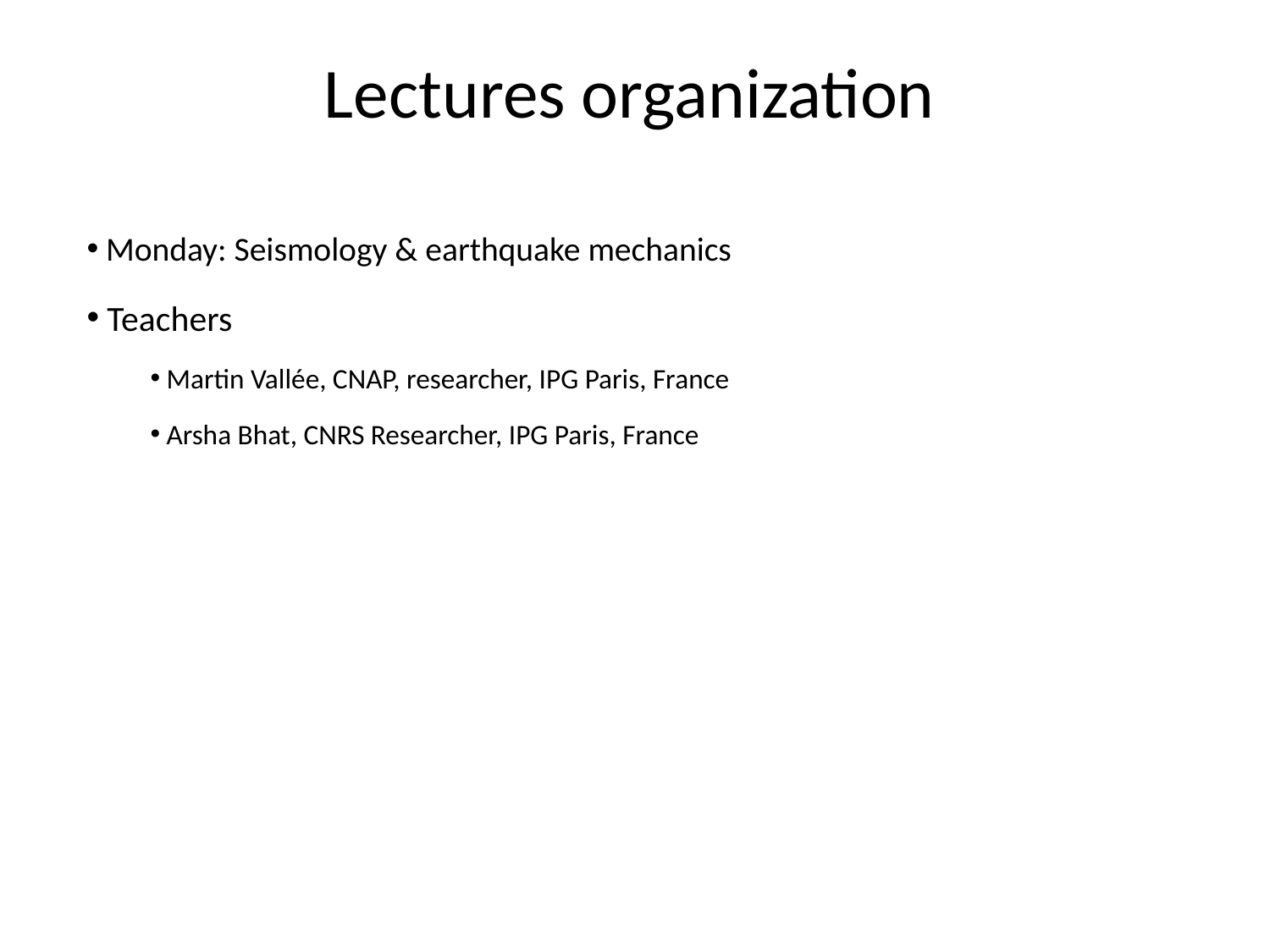

# Lectures organization
 Monday: Seismology & earthquake mechanics
 Teachers
 Martin Vallée, CNAP, researcher, IPG Paris, France
 Arsha Bhat, CNRS Researcher, IPG Paris, France